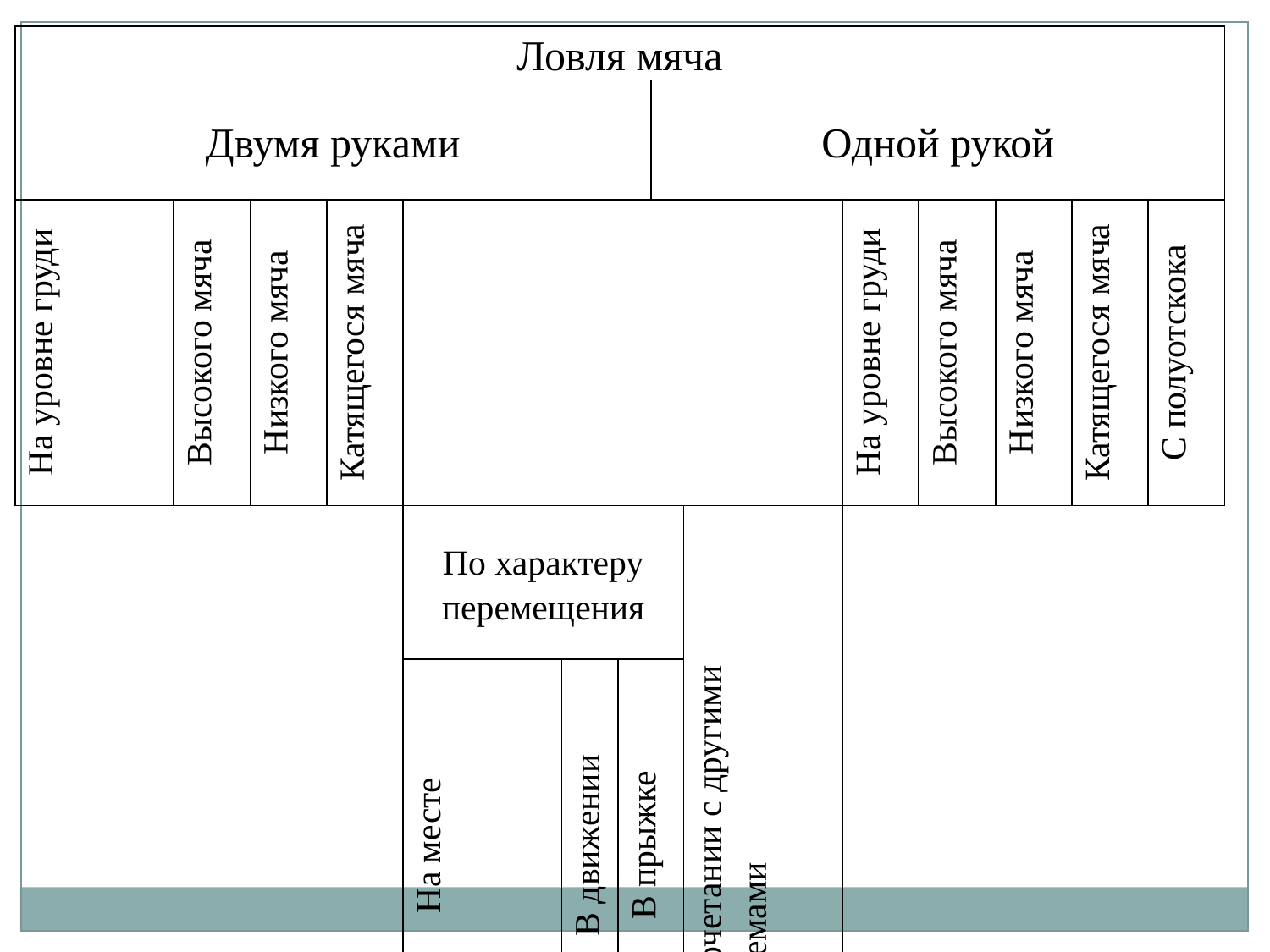

| Ловля мяча |  |  |  |  |  |  |  |  |  |  |  |  |  |
| --- | --- | --- | --- | --- | --- | --- | --- | --- | --- | --- | --- | --- | --- |
| Двумя руками |  |  |  |  |  |  | Одной рукой |  |  |  |  |  |  |
| На уровне груди | Высокого мяча | Низкого мяча | Катящегося мяча |  |  |  |  |  | На уровне груди | Высокого мяча | Низкого мяча | Катящегося мяча | С полуотскока |
|  |  |  |  | По характеру перемещения |  |  |  | В сочетании с другими приемами |  |  |  |  |  |
|  |  |  |  | На месте | В движении | В прыжке |  |  |  |  |  |  |  |